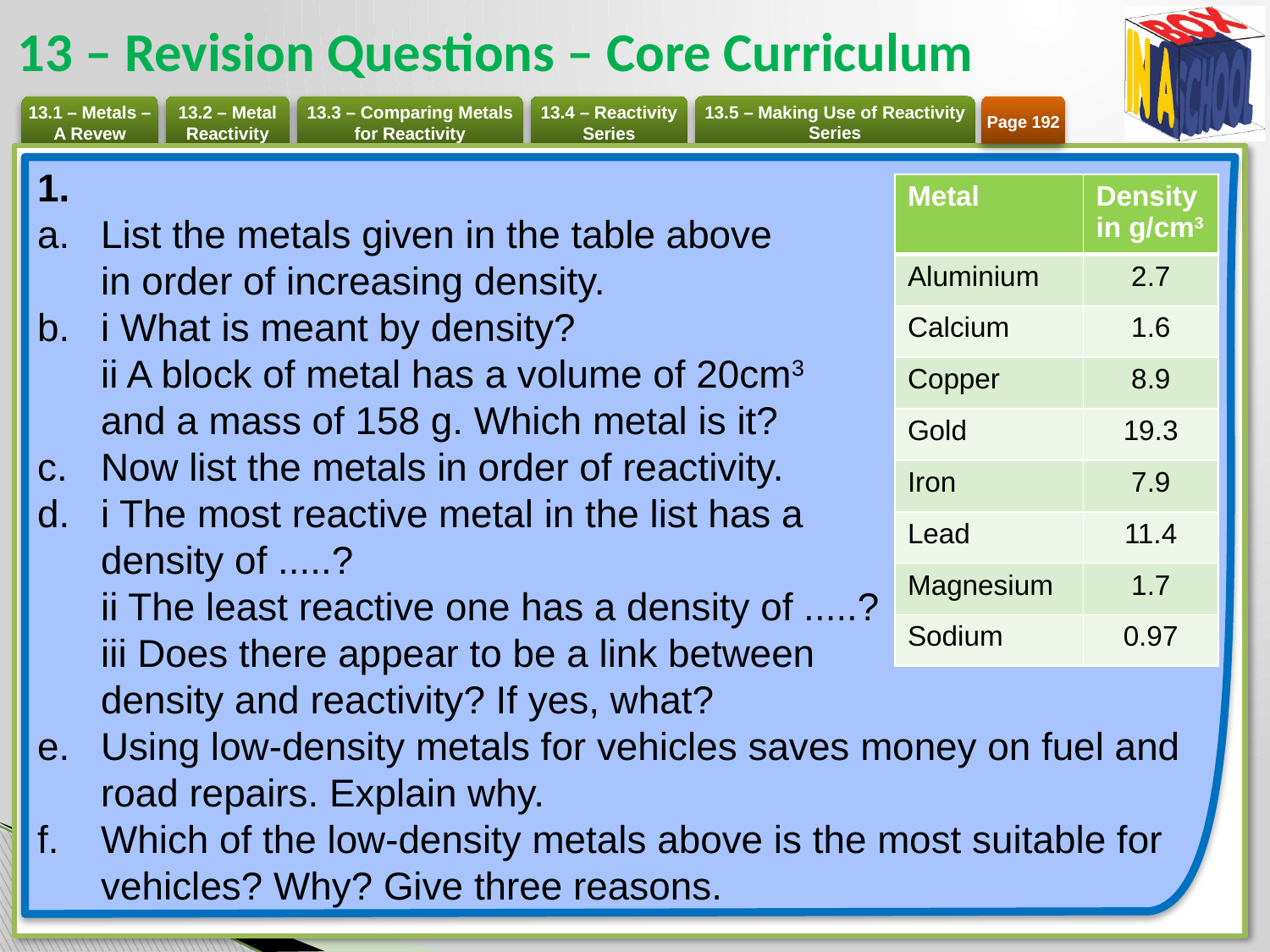

# 13 – Revision Questions – Core Curriculum
Page 192

List the metals given in the table above
in order of increasing density.
i What is meant by density?
ii A block of metal has a volume of 20cm3
and a mass of 158 g. Which metal is it?
Now list the metals in order of reactivity.
i The most reactive metal in the list has a
density of .....?
ii The least reactive one has a density of .....?
iii Does there appear to be a link between
density and reactivity? If yes, what?
Using low-density metals for vehicles saves money on fuel and road repairs. Explain why.
Which of the low-density metals above is the most suitable for vehicles? Why? Give three reasons.
| Metal | Density in g/cm3 |
| --- | --- |
| Aluminium | 2.7 |
| Calcium | 1.6 |
| Copper | 8.9 |
| Gold | 19.3 |
| Iron | 7.9 |
| Lead | 11.4 |
| Magnesium | 1.7 |
| Sodium | 0.97 |